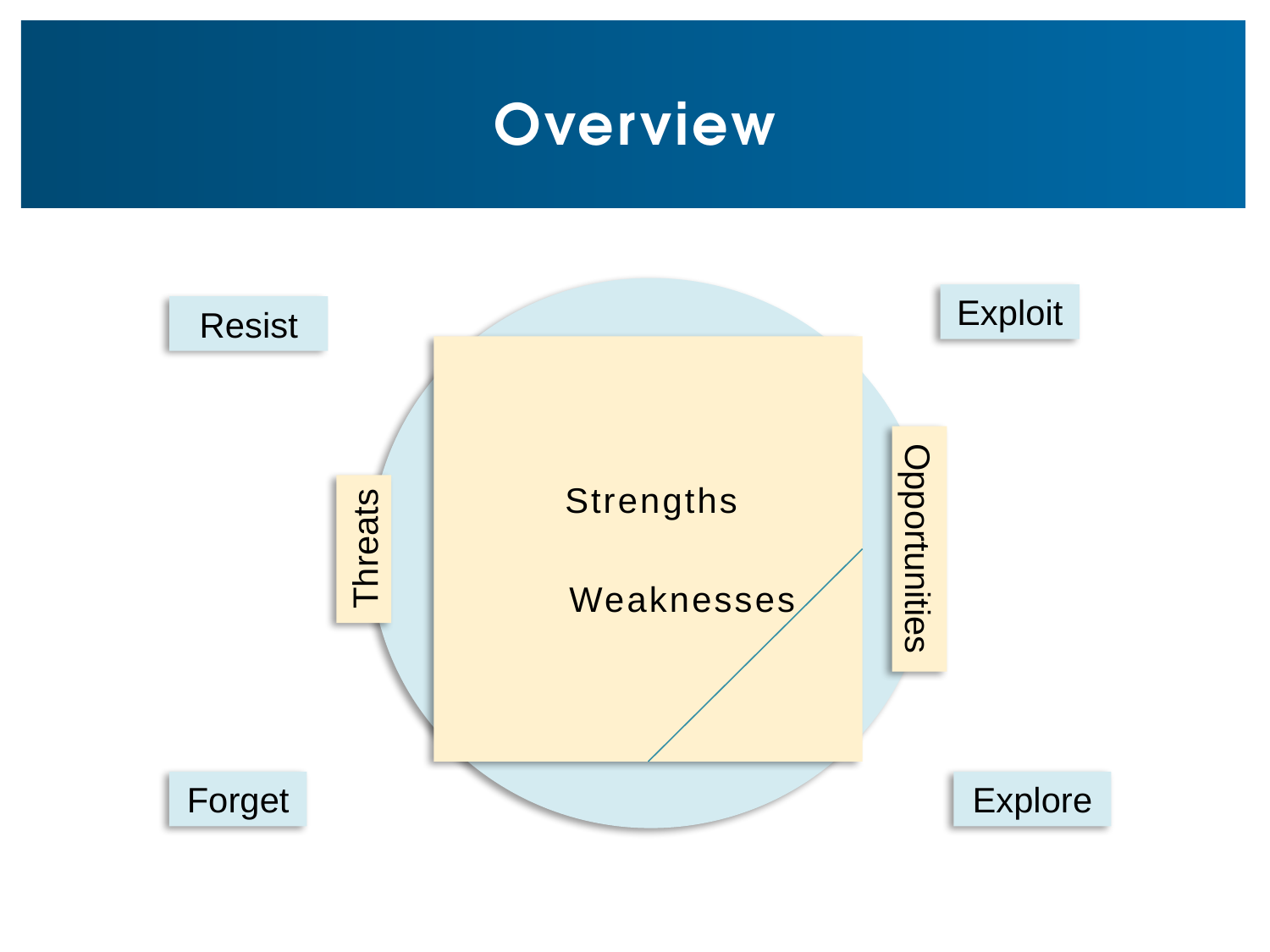

# Overview

Exploit
Resist
Strengths

     Weaknesses
Threats
Opportunities
Forget
Explore